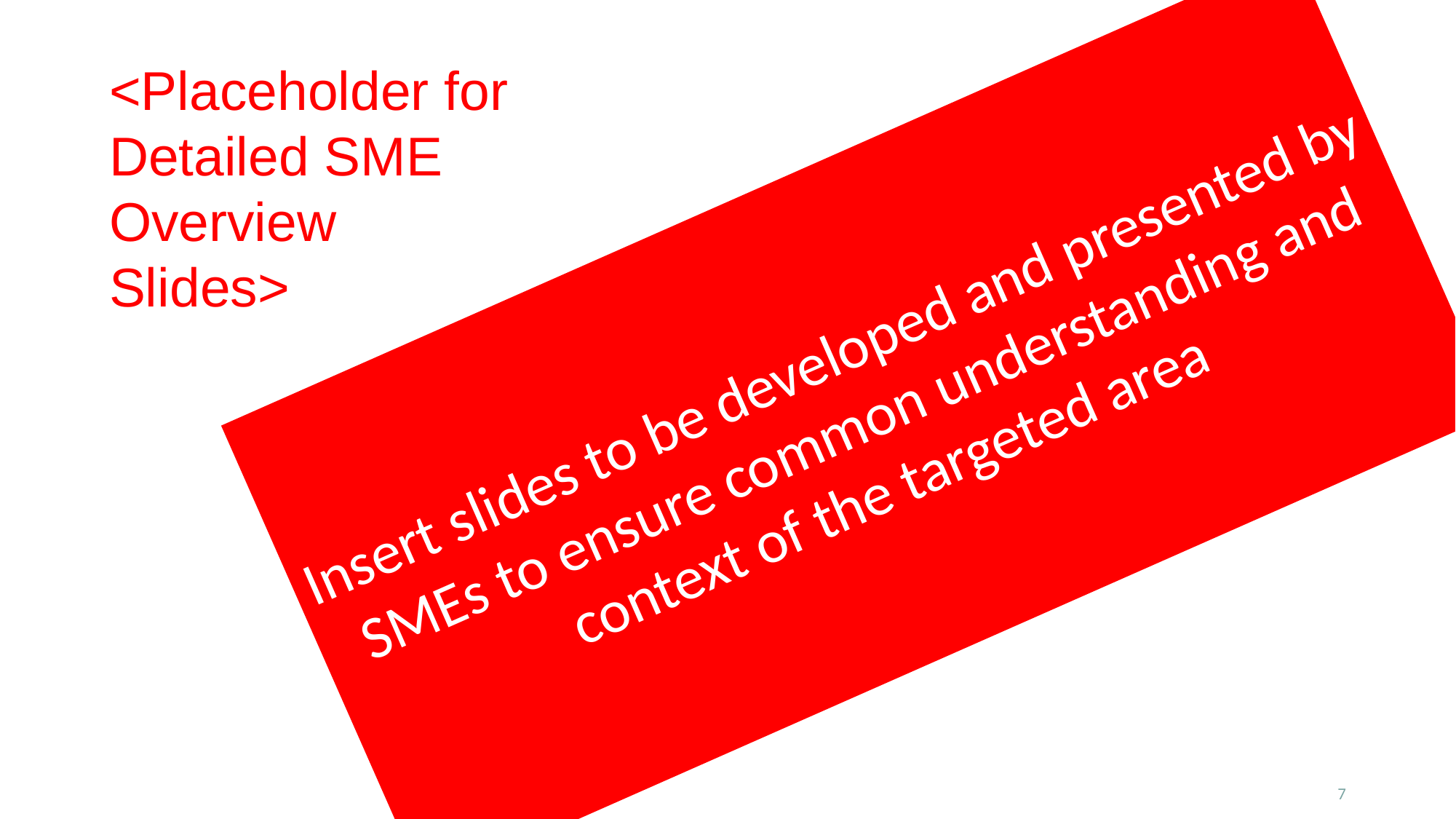

# <Placeholder for Detailed SME Overview Slides>
Insert slides to be developed and presented by SMEs to ensure common understanding and context of the targeted area